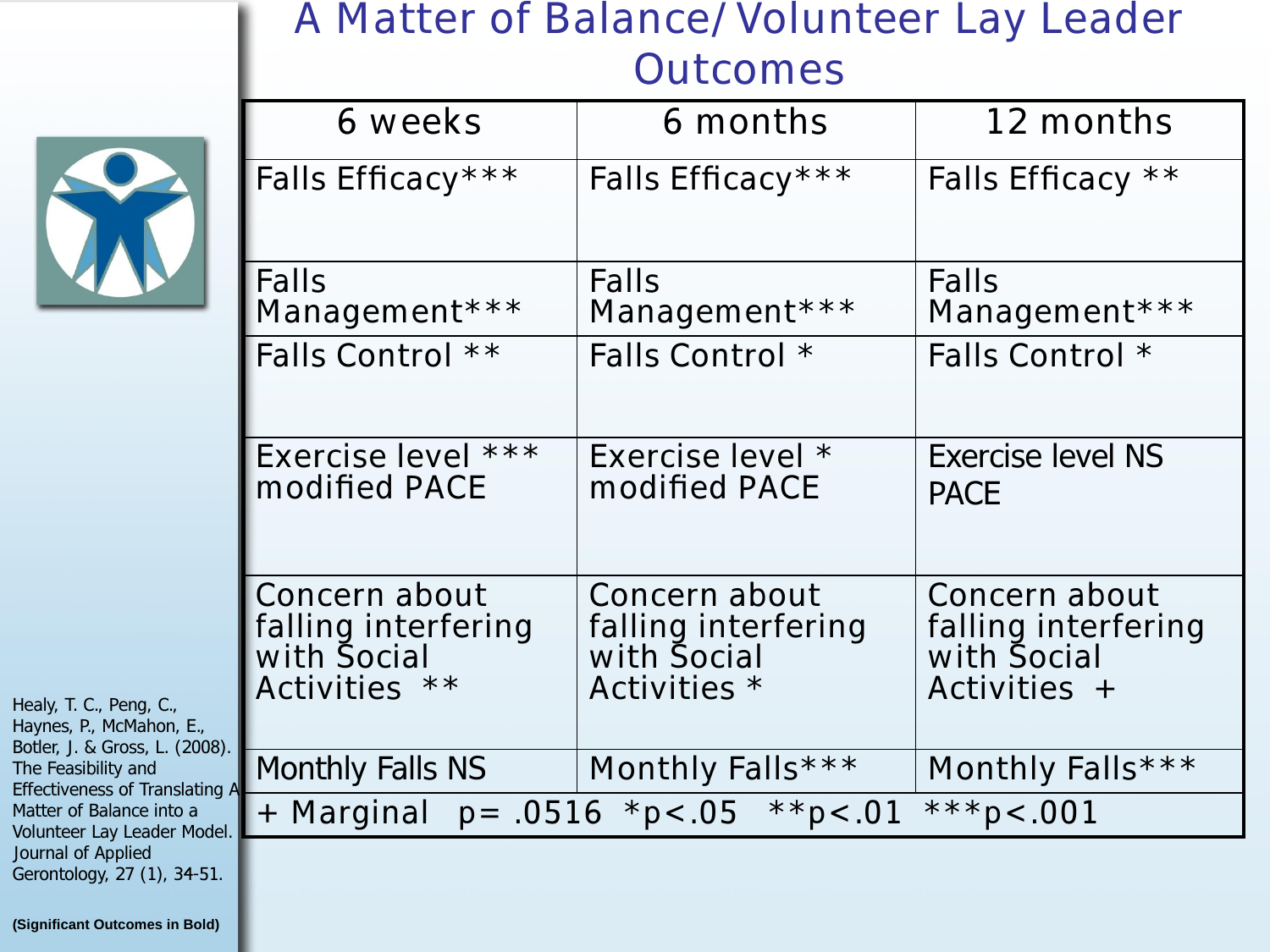

# A Matter of Balance/Volunteer Lay Leader Outcomes
| 6 weeks | 6 months | 12 months |
| --- | --- | --- |
| Falls Efficacy\*\*\* | Falls Efficacy\*\*\* | Falls Efficacy \*\* |
| Falls Management\*\*\* | Falls Management\*\*\* | Falls Management\*\*\* |
| Falls Control \*\* | Falls Control \* | Falls Control \* |
| Exercise level \*\*\* modified PACE | Exercise level \* modified PACE | Exercise level NS PACE |
| Concern about falling interfering with Social Activities \*\* | Concern about falling interfering with Social Activities \* | Concern about falling interfering with Social Activities + |
| Monthly Falls NS | Monthly Falls\*\*\* | Monthly Falls\*\*\* |
| + Marginal p= .0516 \*p<.05 \*\*p<.01 \*\*\*p<.001 |  |  |

Healy, T. C., Peng, C., Haynes, P., McMahon, E., Botler, J. & Gross, L. (2008). The Feasibility and Effectiveness of Translating A Matter of Balance into a Volunteer Lay Leader Model. Journal of Applied Gerontology, 27 (1), 34-51.
(Significant Outcomes in Bold)